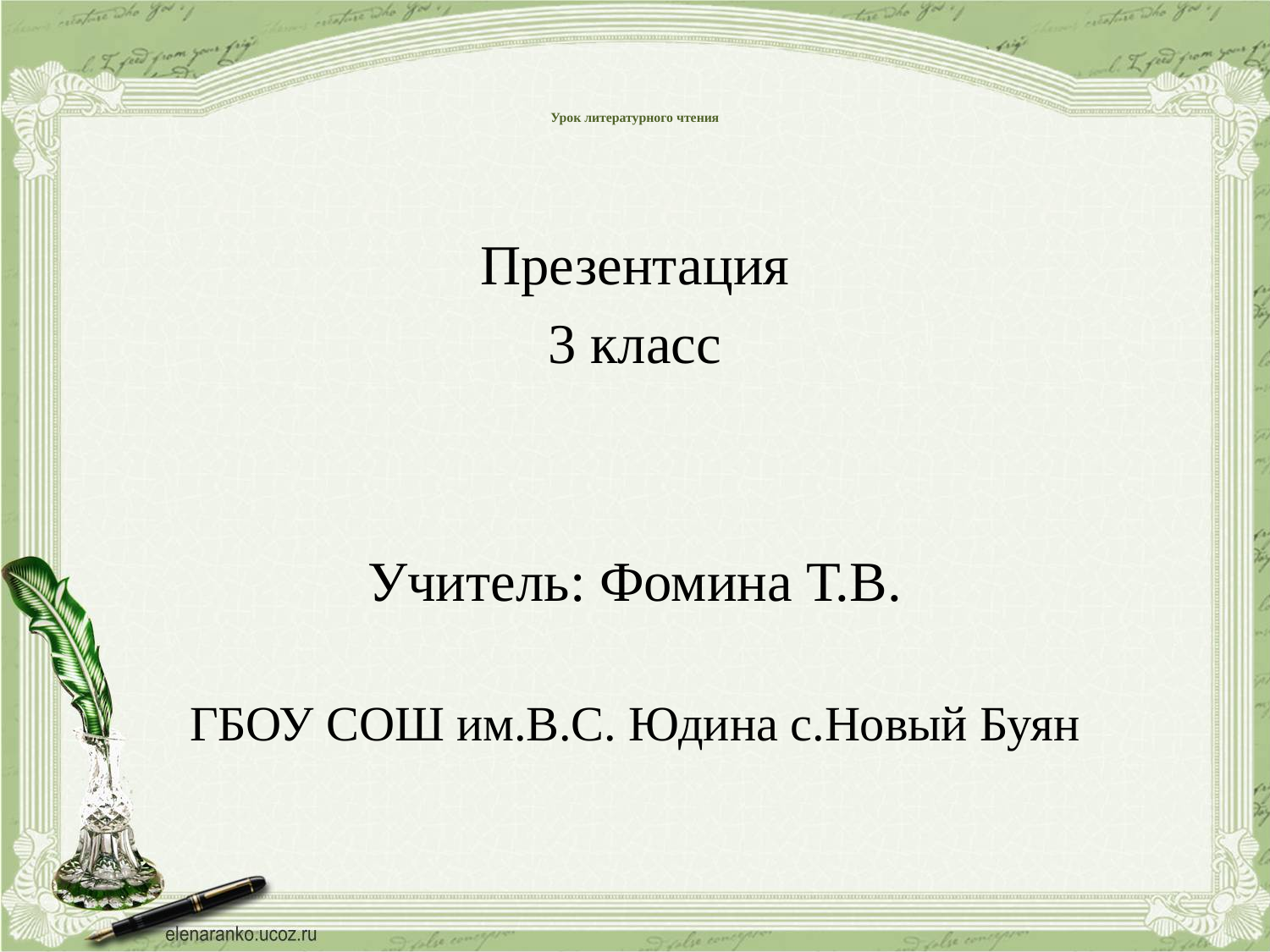

# Урок литературного чтения
Презентация
3 класс

Учитель: Фомина Т.В.

ГБОУ СОШ им.В.С. Юдина с.Новый Буян